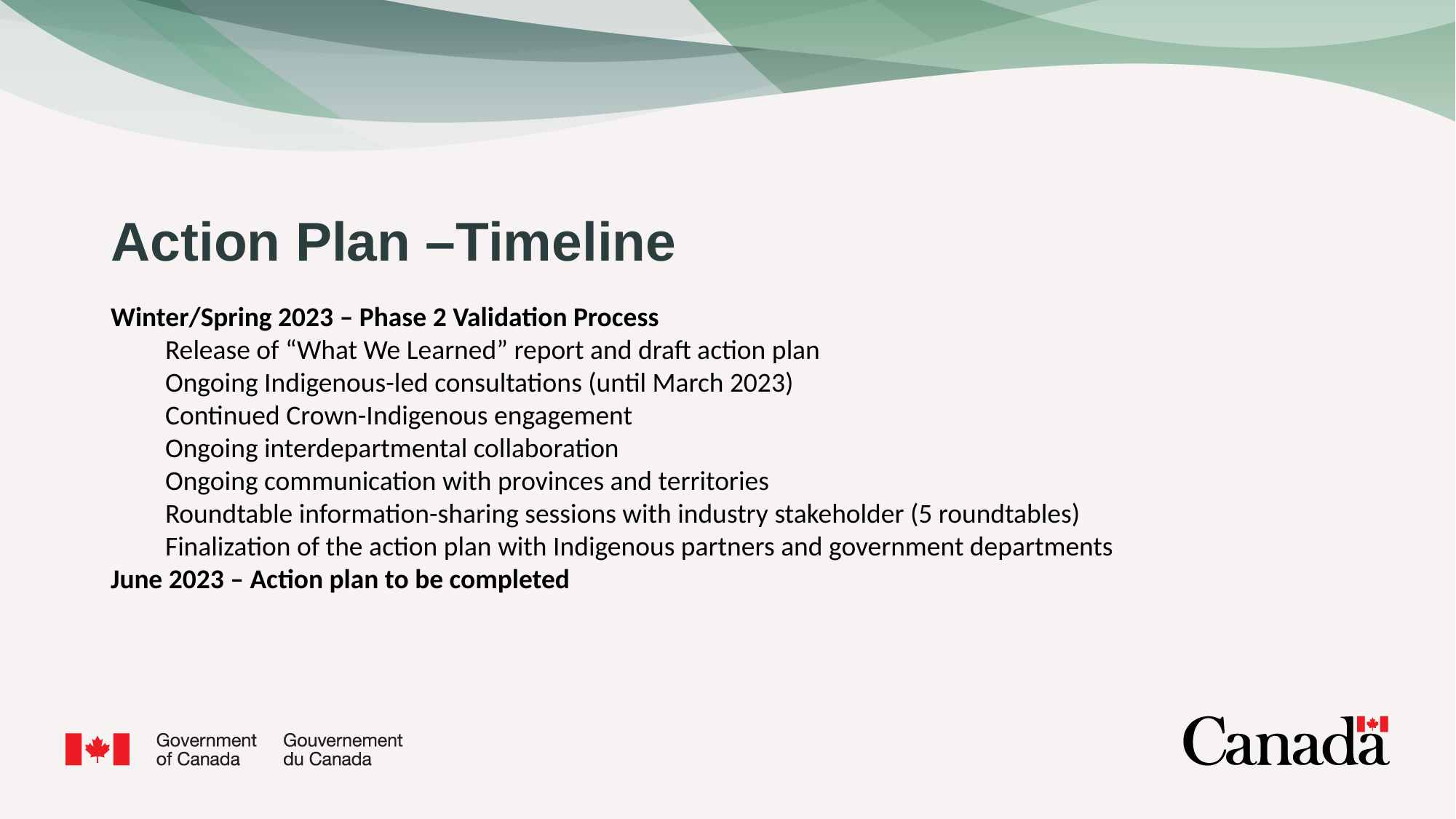

# Action Plan –Timeline
Winter/Spring 2023 – Phase 2 Validation Process
Release of “What We Learned” report and draft action plan
Ongoing Indigenous-led consultations (until March 2023)
Continued Crown-Indigenous engagement
Ongoing interdepartmental collaboration
Ongoing communication with provinces and territories
Roundtable information-sharing sessions with industry stakeholder (5 roundtables)
Finalization of the action plan with Indigenous partners and government departments
June 2023 – Action plan to be completed